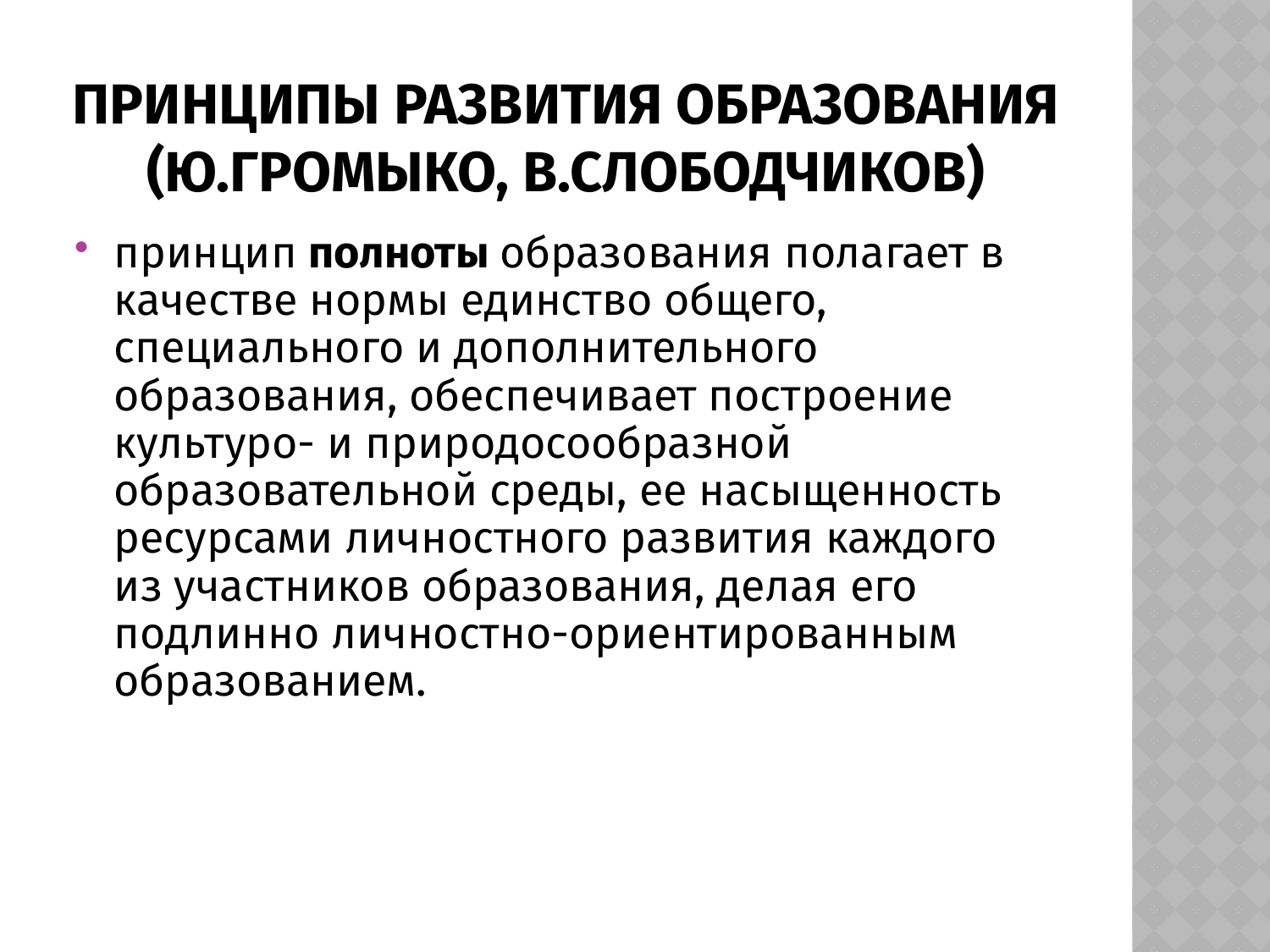

# Принципы развития образования (Ю.Громыко, В.Слободчиков)
принцип полноты образования полагает в качестве нормы единство общего, специального и дополнительного образования, обеспечивает построение культуро- и природосообразной образовательной среды, ее насыщенность ресурсами личностного развития каждого из участников образования, делая его подлинно личностно-ориентированным образованием.
33